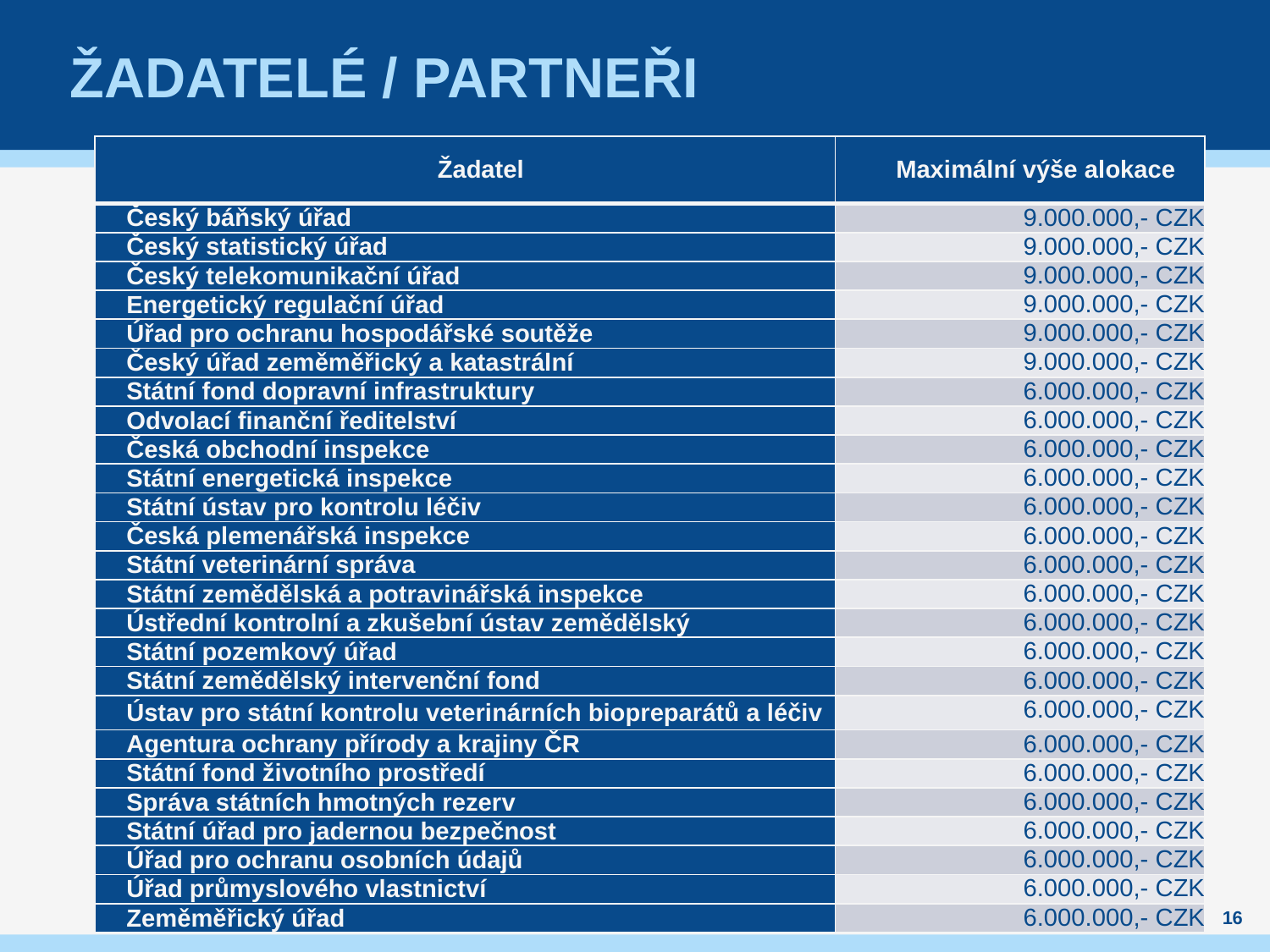

# Žadatelé / partneři
| Žadatel | Maximální výše alokace |
| --- | --- |
| Český báňský úřad | 9.000.000,- CZK |
| Český statistický úřad | 9.000.000,- CZK |
| Český telekomunikační úřad | 9.000.000,- CZK |
| Energetický regulační úřad | 9.000.000,- CZK |
| Úřad pro ochranu hospodářské soutěže | 9.000.000,- CZK |
| Český úřad zeměměřický a katastrální | 9.000.000,- CZK |
| Státní fond dopravní infrastruktury | 6.000.000,- CZK |
| Odvolací finanční ředitelství | 6.000.000,- CZK |
| Česká obchodní inspekce | 6.000.000,- CZK |
| Státní energetická inspekce | 6.000.000,- CZK |
| Státní ústav pro kontrolu léčiv | 6.000.000,- CZK |
| Česká plemenářská inspekce | 6.000.000,- CZK |
| Státní veterinární správa | 6.000.000,- CZK |
| Státní zemědělská a potravinářská inspekce | 6.000.000,- CZK |
| Ústřední kontrolní a zkušební ústav zemědělský | 6.000.000,- CZK |
| Státní pozemkový úřad | 6.000.000,- CZK |
| Státní zemědělský intervenční fond | 6.000.000,- CZK |
| Ústav pro státní kontrolu veterinárních biopreparátů a léčiv | 6.000.000,- CZK |
| Agentura ochrany přírody a krajiny ČR | 6.000.000,- CZK |
| Státní fond životního prostředí | 6.000.000,- CZK |
| Správa státních hmotných rezerv | 6.000.000,- CZK |
| Státní úřad pro jadernou bezpečnost | 6.000.000,- CZK |
| Úřad pro ochranu osobních údajů | 6.000.000,- CZK |
| Úřad průmyslového vlastnictví | 6.000.000,- CZK |
| Zeměměřický úřad | 6.000.000,- CZK |
16